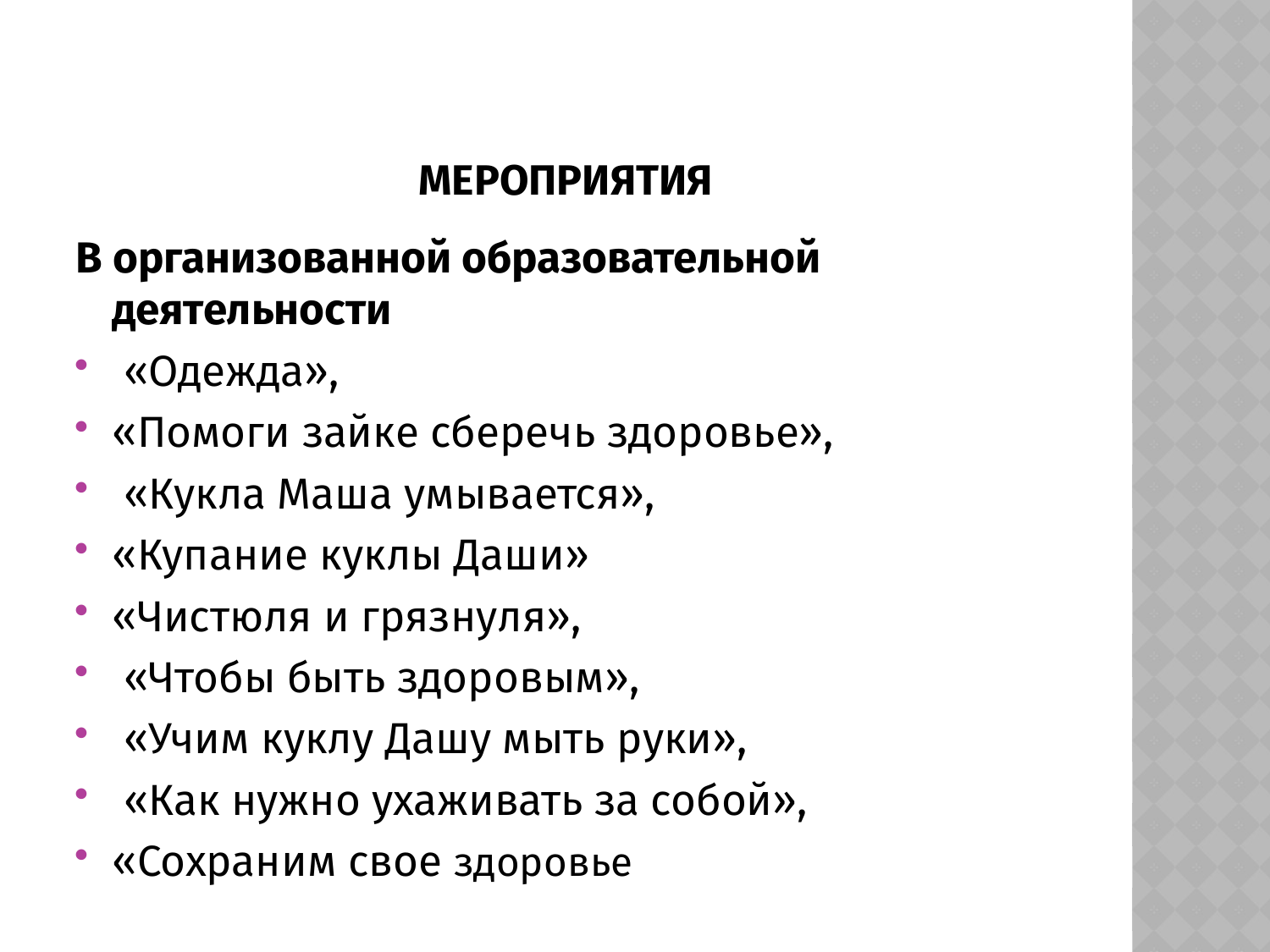

# Мероприятия
В организованной образовательной деятельности
 «Одежда»,
«Помоги зайке сберечь здоровье»,
 «Кукла Маша умывается»,
«Купание куклы Даши»
«Чистюля и грязнуля»,
 «Чтобы быть здоровым»,
 «Учим куклу Дашу мыть руки»,
 «Как нужно ухаживать за собой»,
«Сохраним свое здоровье